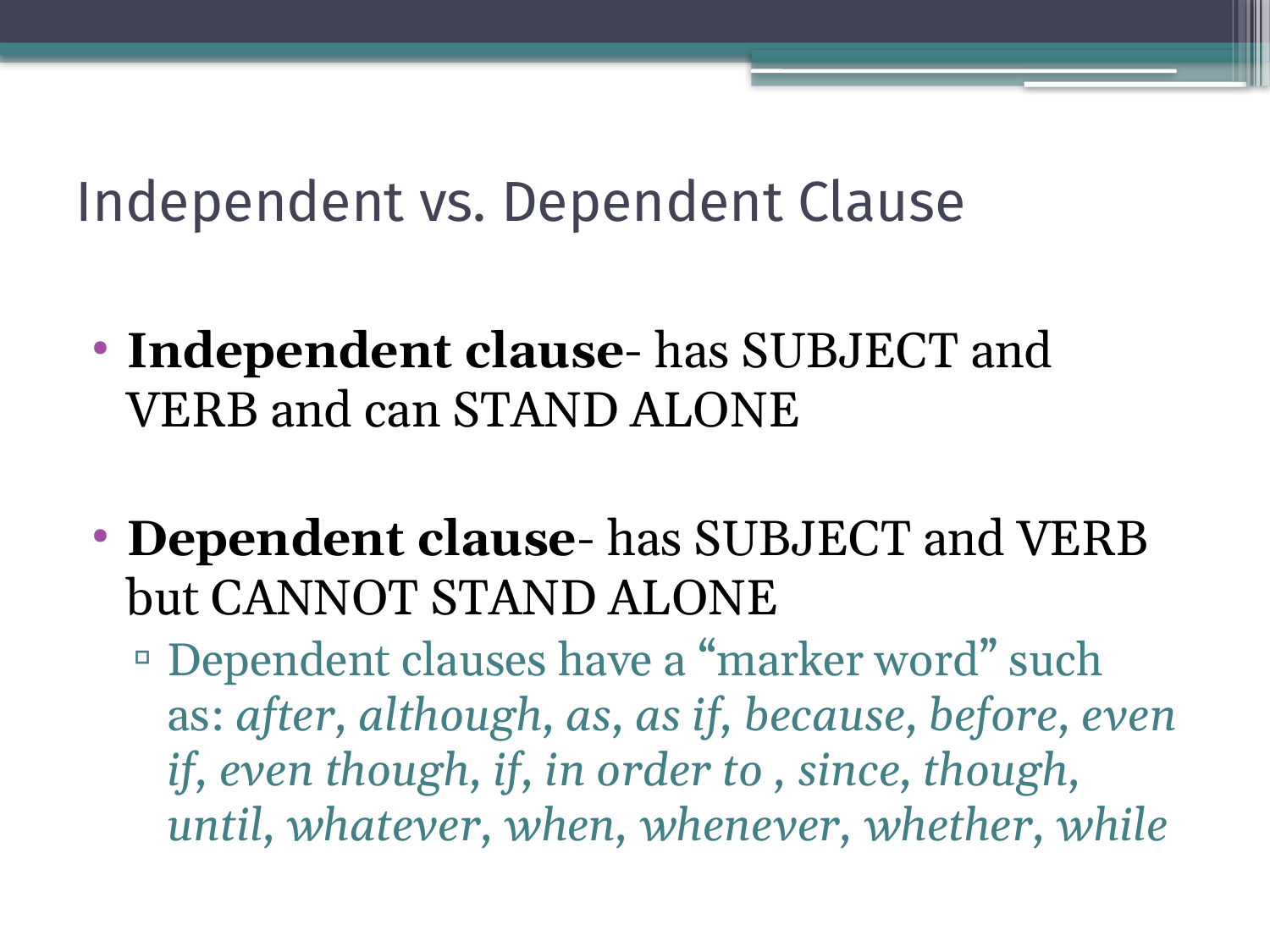

# Independent vs. Dependent Clause
Independent clause- has SUBJECT and VERB and can STAND ALONE

Dependent clause- has SUBJECT and VERB but CANNOT STAND ALONE
Dependent clauses have a “marker word” such as: after, although, as, as if, because, before, even if, even though, if, in order to , since, though, until, whatever, when, whenever, whether, while